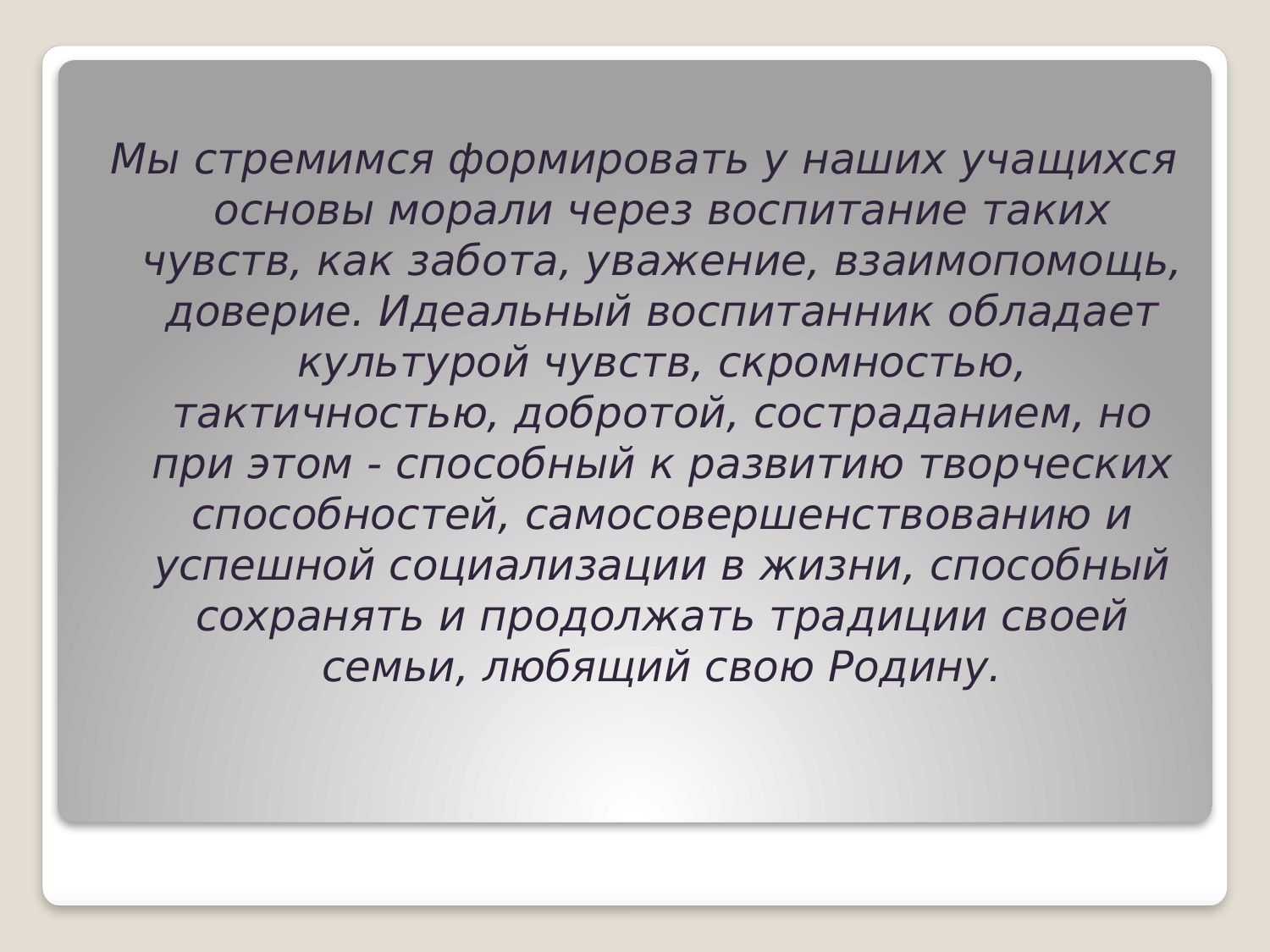

Мы стремимся формировать у наших учащихся основы морали через воспитание таких чувств, как забота, уважение, взаимопомощь, доверие. Идеальный воспитанник обладает культурой чувств, скромностью, тактичностью, добротой, состраданием, но при этом - способный к развитию творческих способностей, самосовершенствованию и успешной социализации в жизни, способный сохранять и продолжать традиции своей семьи, любящий свою Родину.